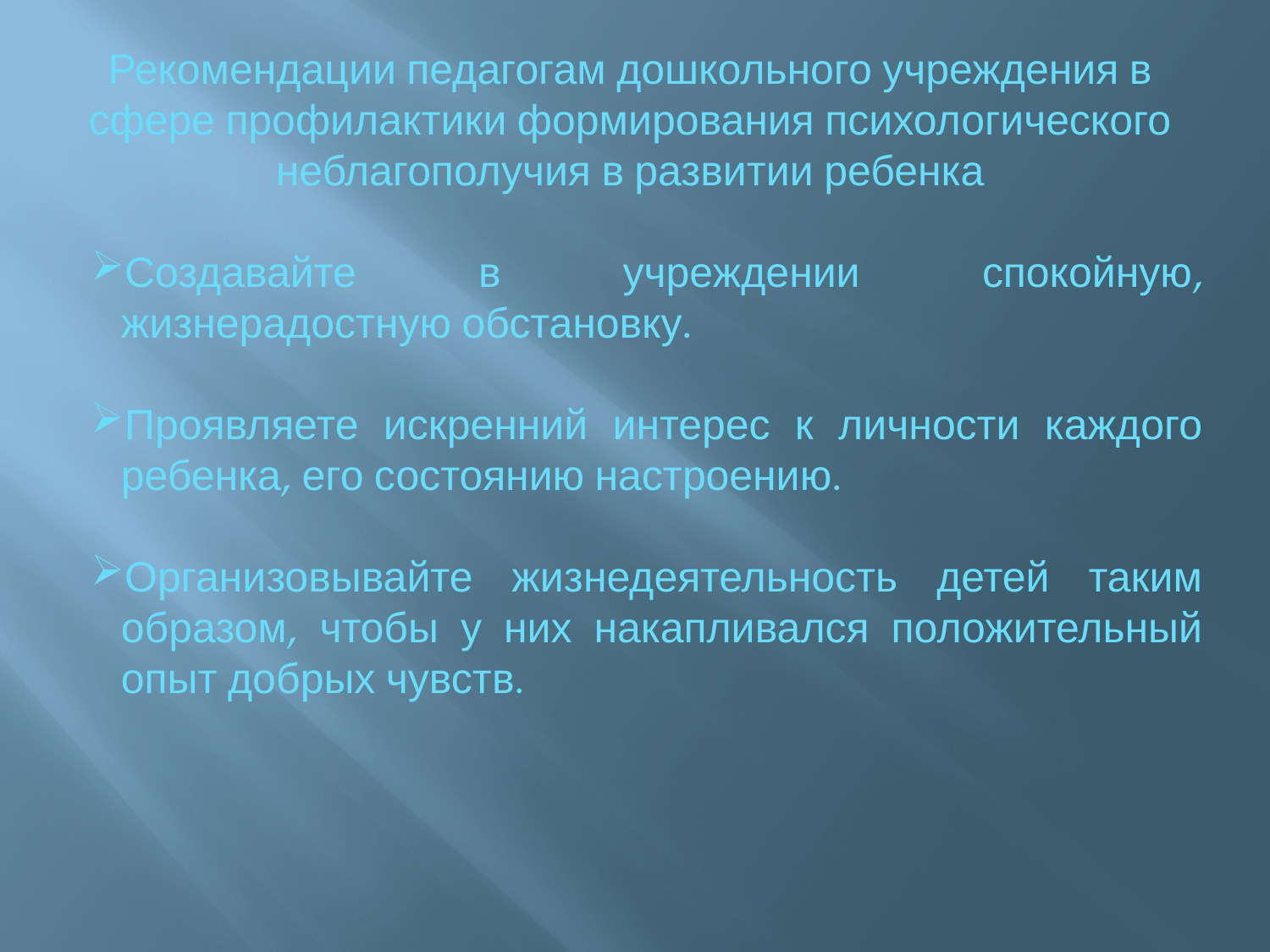

Рекомендации педагогам дошкольного учреждения в сфере профилактики формирования психологического неблагополучия в развитии ребенка

Создавайте в учреждении спокойную, жизнерадостную обстановку.

Проявляете искренний интерес к личности каждого ребенка, его состоянию настроению.

Организовывайте жизнедеятельность детей таким образом, чтобы у них накапливался положительный опыт добрых чувств.